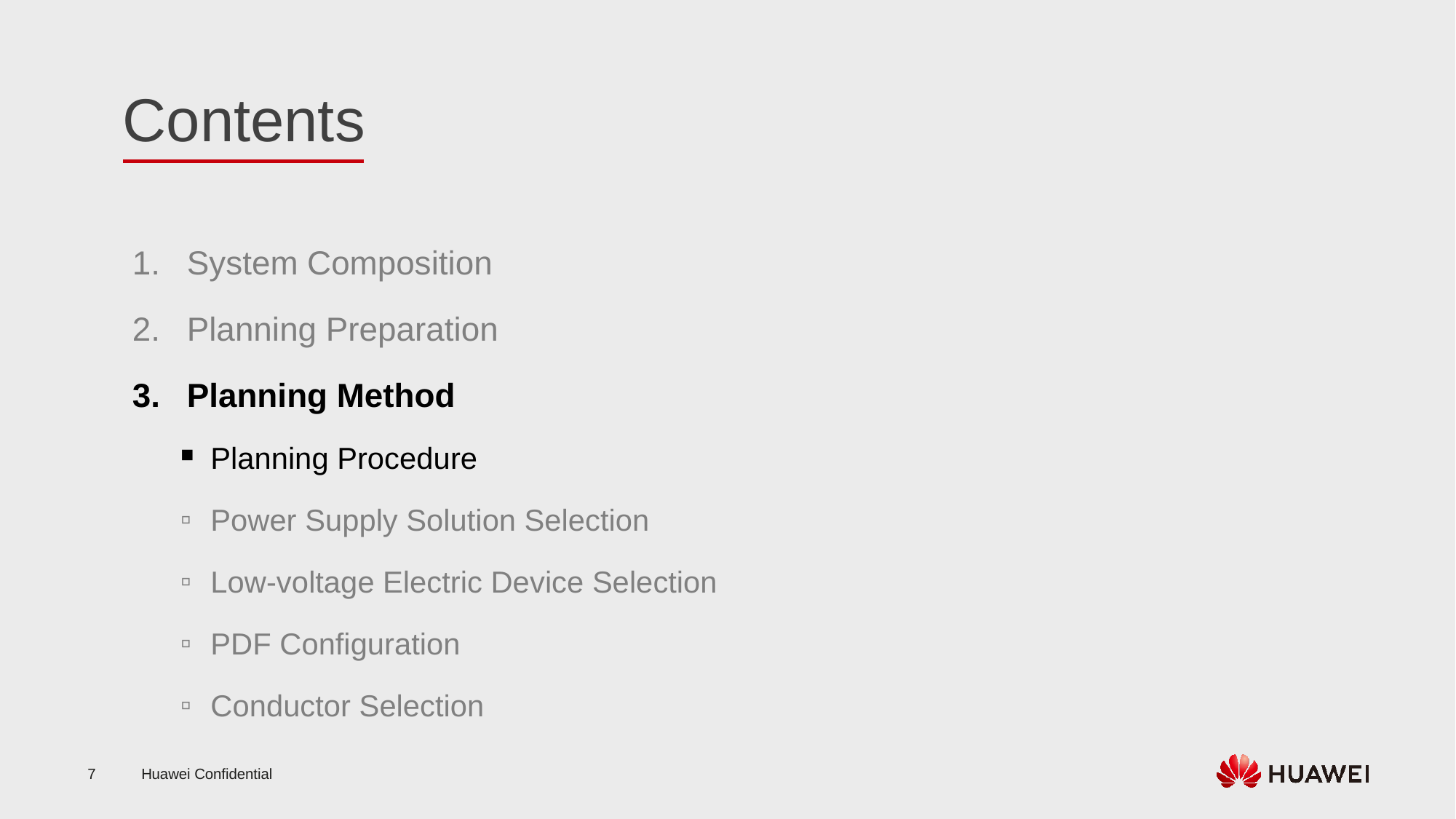

System Composition
Planning Preparation
Planning Method
Planning Procedure
Power Supply Solution Selection
Low-voltage Electric Device Selection
PDF Configuration
Conductor Selection